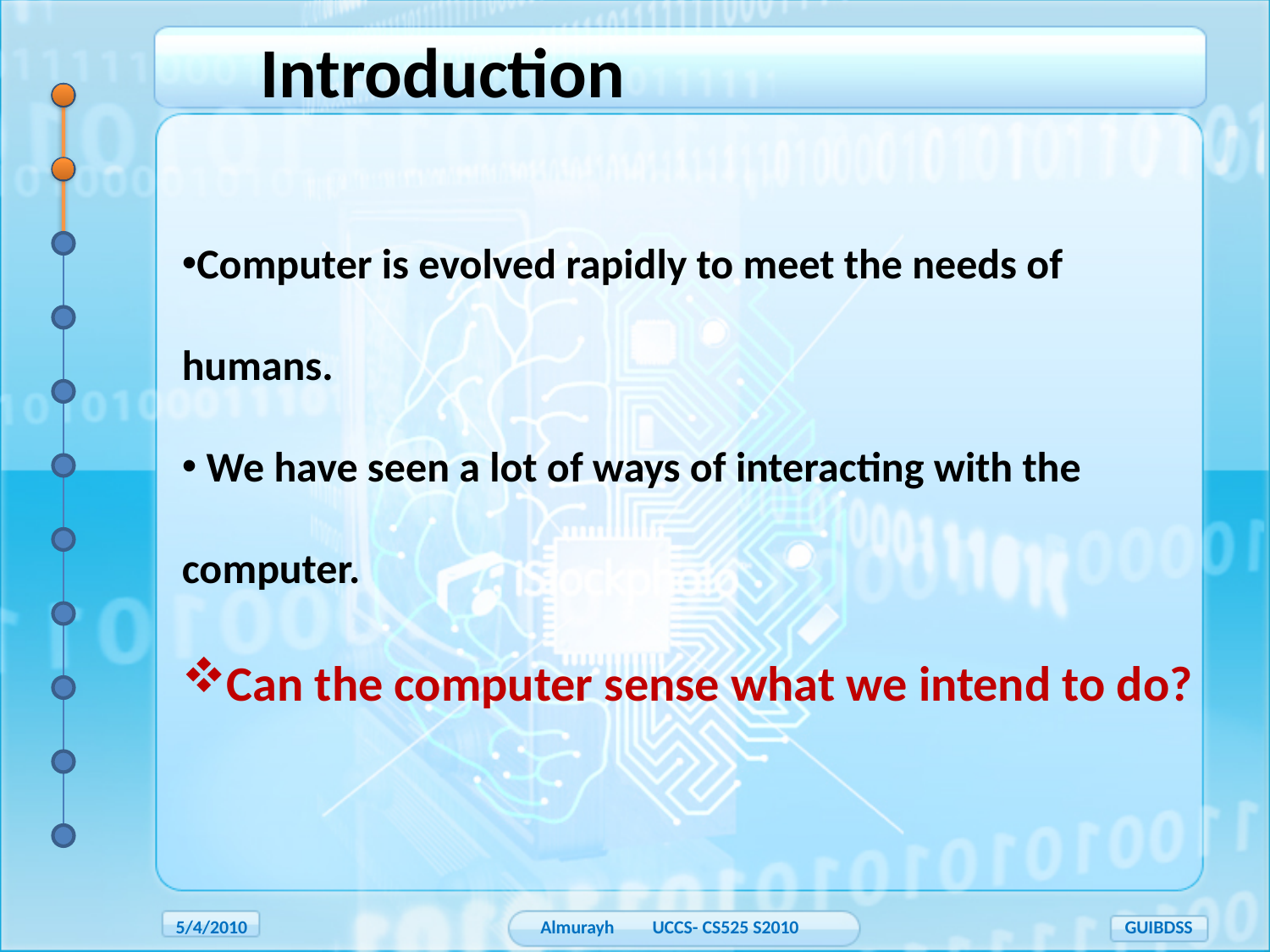

Introduction

Computer is evolved rapidly to meet the needs of humans.
 We have seen a lot of ways of interacting with the computer.
Can the computer sense what we intend to do?

5/4/2010
Almurayh         UCCS- CS525 S2010
GUIBDSS